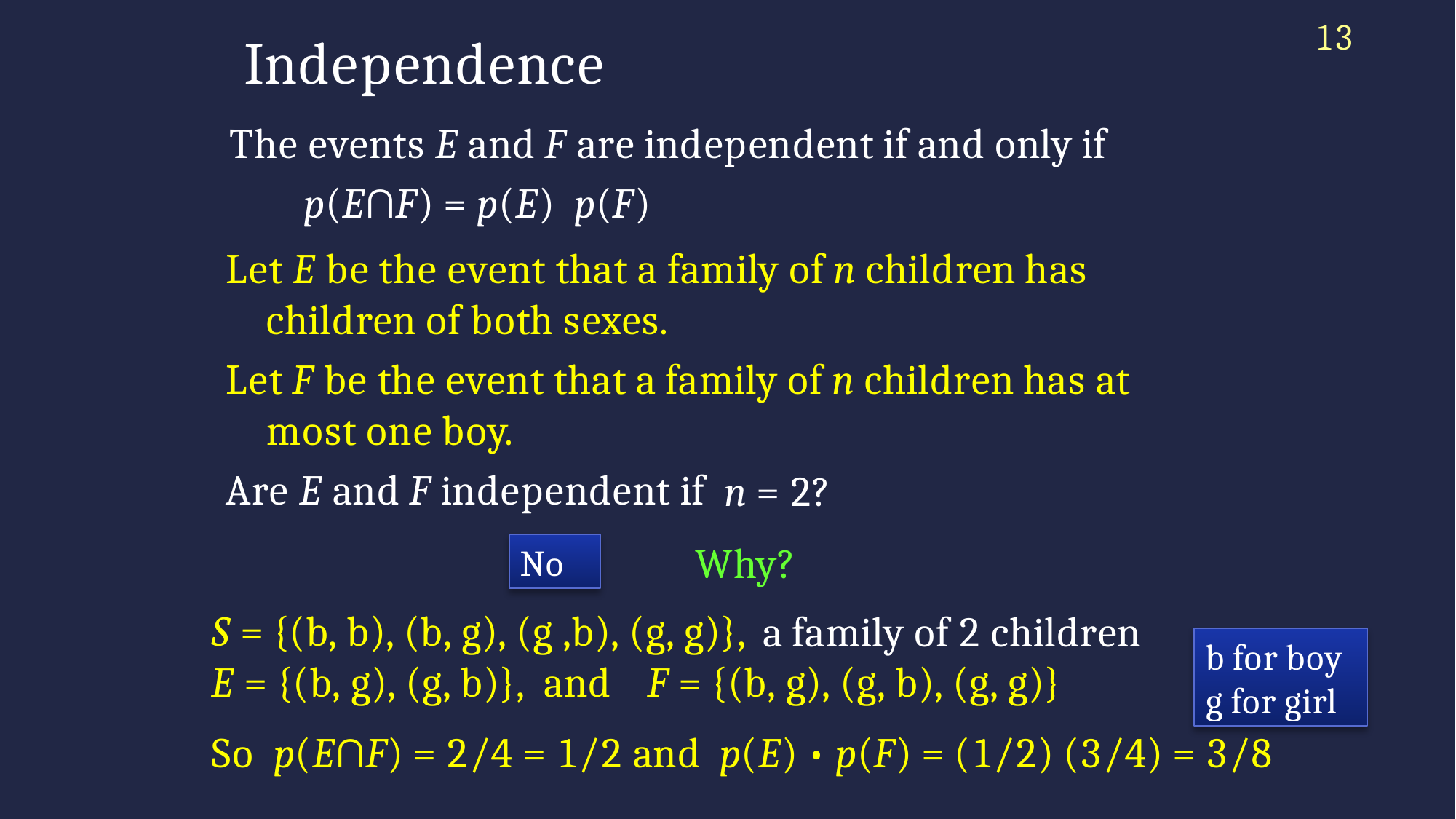

13
# Independence
The events E and F are independent if and only if
        p(E∩F) = p(E)  p(F)
Let E be the event that a family of n children has children of both sexes.
Let F be the event that a family of n children has at most one boy.
Are E and F independent if
n = 2?

Why?
No
S = {(b, b), (b, g), (g ,b), (g, g)},
E = {(b, g), (g, b)},  and 	F = {(b, g), (g, b), (g, g)}

So  p(E∩F) = 2/4 = 1/2 and  p(E) • p(F) = (1/2) (3/4) = 3/8
a family of 2 children
b for boy
g for girl